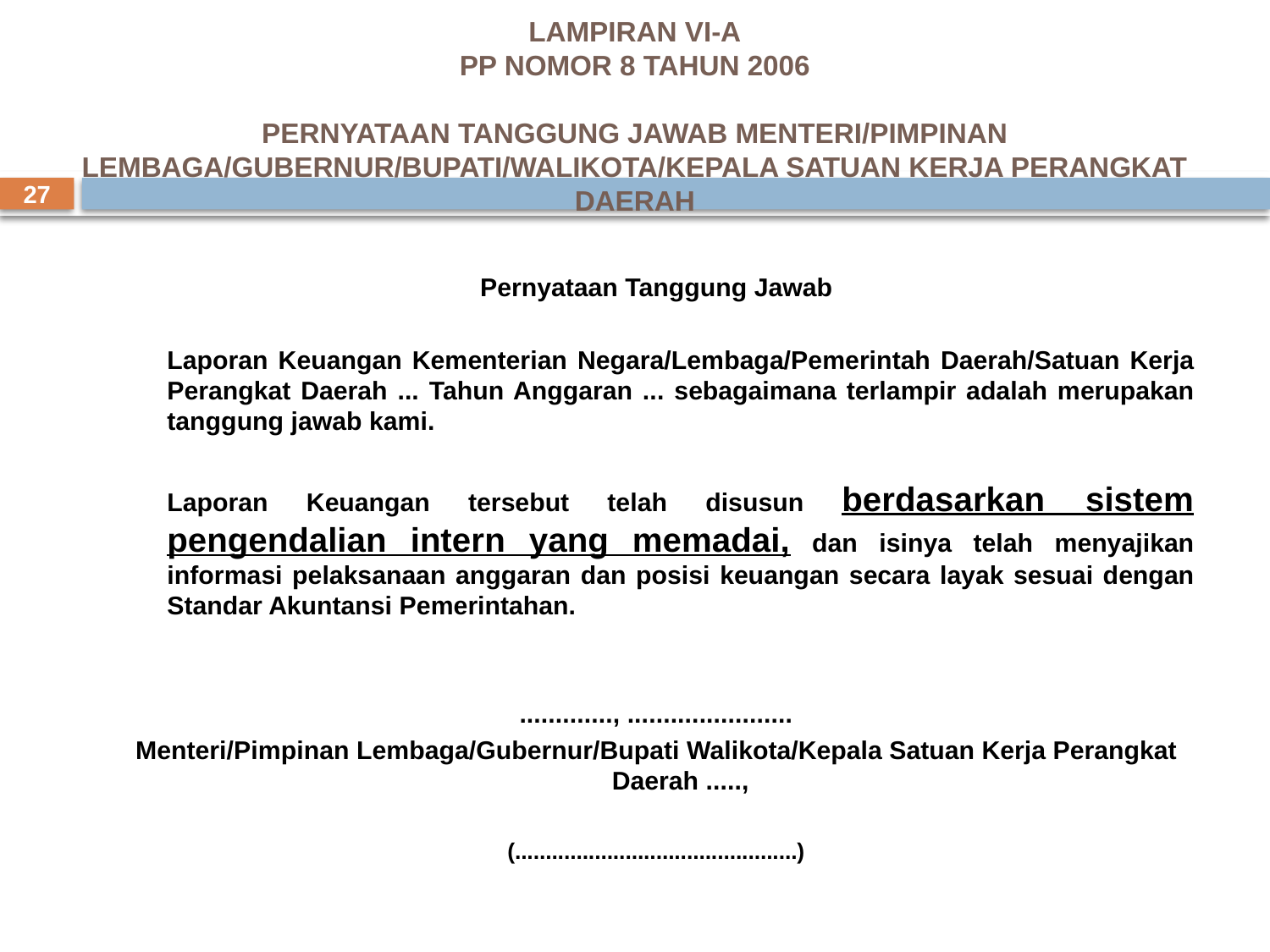

# LAMPIRAN VI-A PP NOMOR 8 TAHUN 2006   PERNYATAAN TANGGUNG JAWAB MENTERI/PIMPINAN LEMBAGA/GUBERNUR/BUPATI/WALIKOTA/KEPALA SATUAN KERJA PERANGKAT DAERAH
27

Pernyataan Tanggung Jawab

	Laporan Keuangan Kementerian Negara/Lembaga/Pemerintah Daerah/Satuan Kerja Perangkat Daerah ... Tahun Anggaran ... sebagaimana terlampir adalah merupakan tanggung jawab kami.

	Laporan Keuangan tersebut telah disusun berdasarkan sistem pengendalian intern yang memadai, dan isinya telah menyajikan informasi pelaksanaan anggaran dan posisi keuangan secara layak sesuai dengan Standar Akuntansi Pemerintahan.

............., .......................
Menteri/Pimpinan Lembaga/Gubernur/Bupati Walikota/Kepala Satuan Kerja Perangkat Daerah .....,

(..............................................)